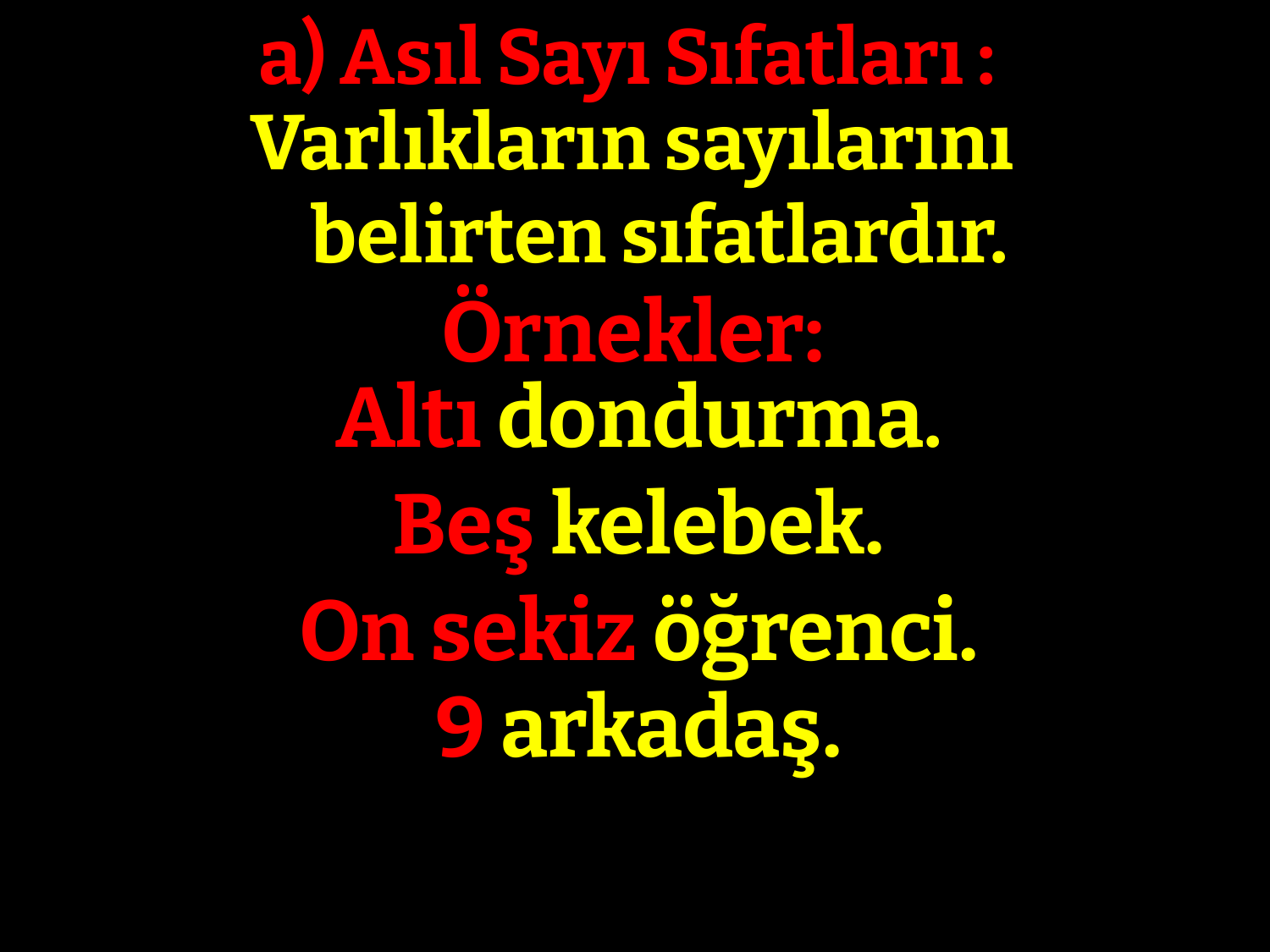

a) Asıl Sayı Sıfatları :
Varlıkların sayılarını
    belirten sıfatlardır.
Örnekler:
#
Altı dondurma.
Beş kelebek.
On sekiz öğrenci.
9 arkadaş.